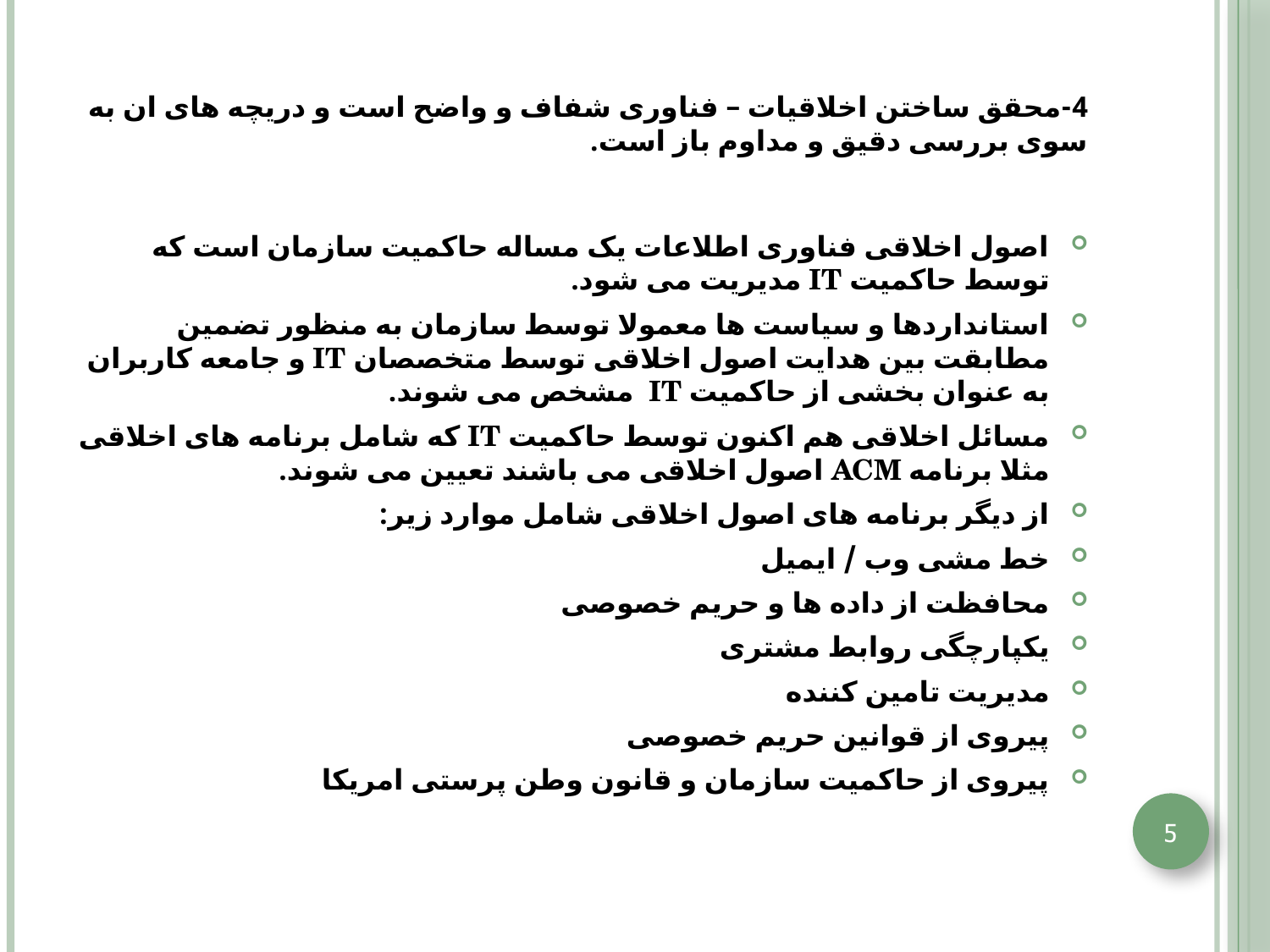

# 4-محقق ساختن اخلاقیات – فناوری شفاف و واضح است و دریچه های ان به سوی بررسی دقیق و مداوم باز است.
اصول اخلاقی فناوری اطلاعات یک مساله حاکمیت سازمان است که توسط حاکمیت IT مدیریت می شود.
استانداردها و سیاست ها معمولا توسط سازمان به منظور تضمین مطابقت بین هدایت اصول اخلاقی توسط متخصصان IT و جامعه کاربران به عنوان بخشی از حاکمیت IT  مشخص می شوند.
مسائل اخلاقی هم اکنون توسط حاکمیت IT که شامل برنامه های اخلاقی مثلا برنامه ACM اصول اخلاقی می باشند تعیین می شوند.
از دیگر برنامه های اصول اخلاقی شامل موارد زیر:
خط مشی وب / ایمیل
محافظت از داده ها و حریم خصوصی
یکپارچگی روابط مشتری
مدیریت تامین کننده
پیروی از قوانین حریم خصوصی
پیروی از حاکمیت سازمان و قانون وطن پرستی امریکا
5